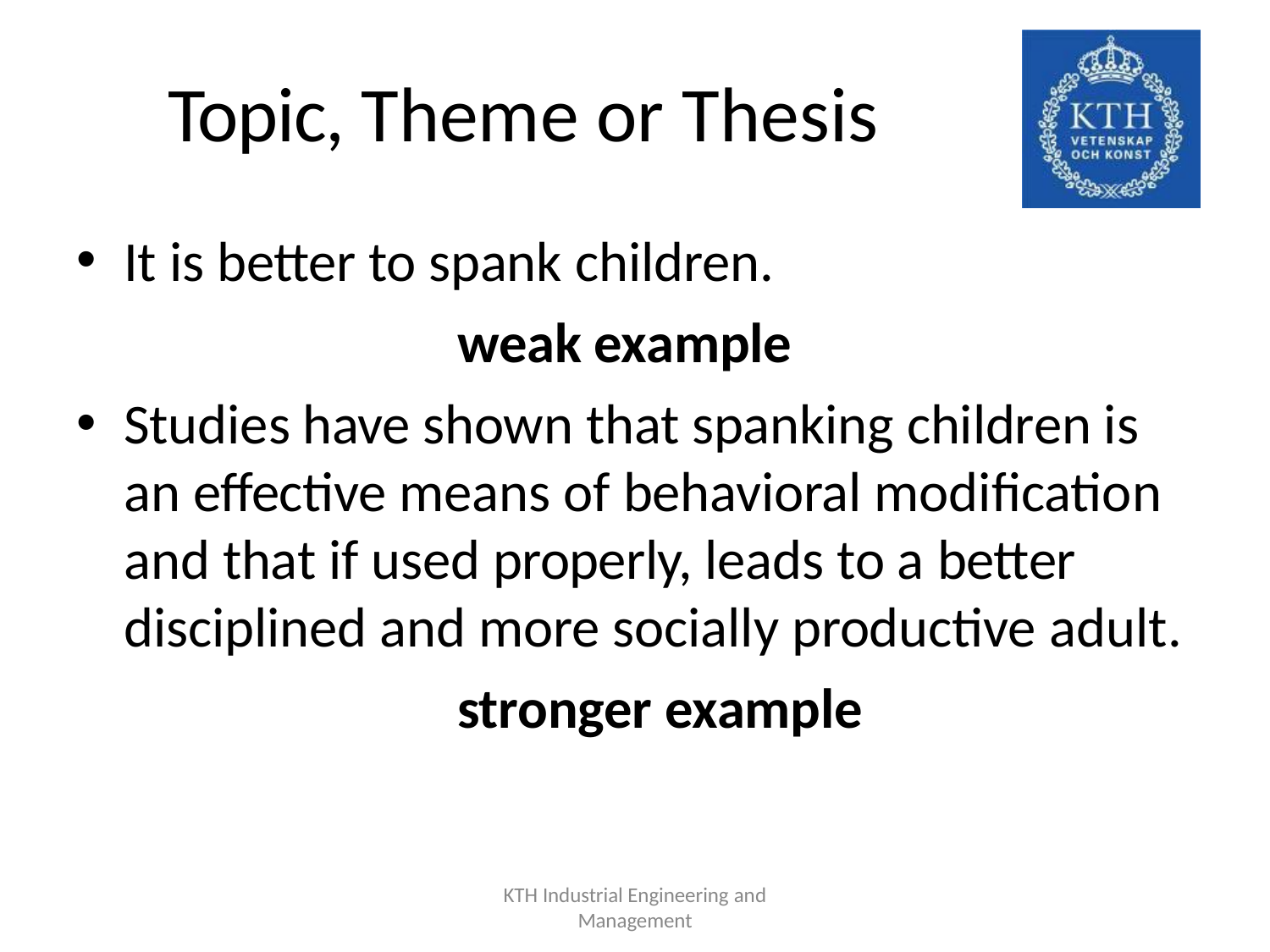

# Topic, Theme or Thesis
It is better to spank children.
weak example
Studies have shown that spanking children is  an effective means of behavioral modification  and that if used properly, leads to a better  disciplined and more socially productive adult.
stronger example
KTH Industrial Engineering and
Management